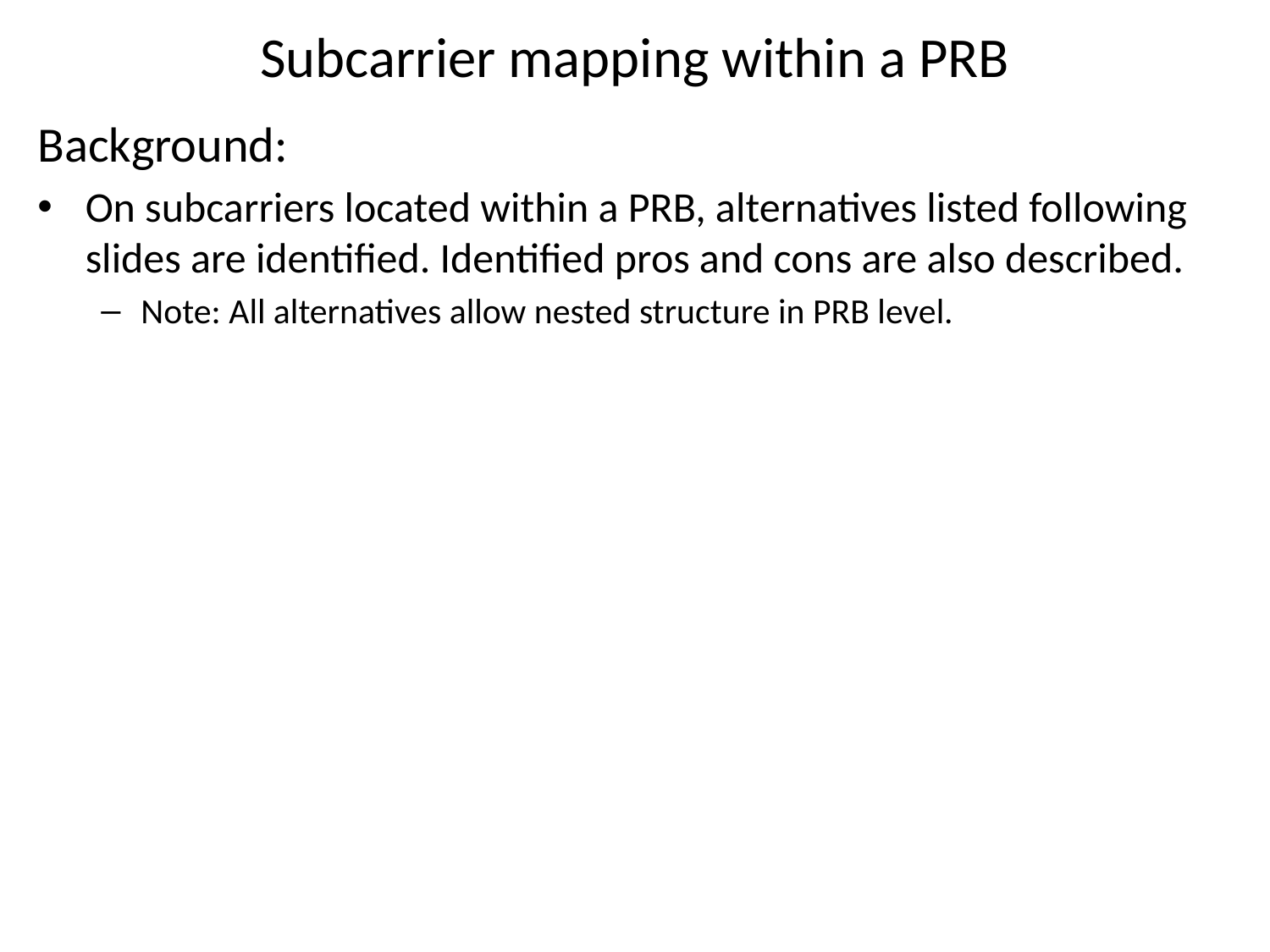

# Subcarrier mapping within a PRB
Background:
On subcarriers located within a PRB, alternatives listed following slides are identified. Identified pros and cons are also described.
Note: All alternatives allow nested structure in PRB level.